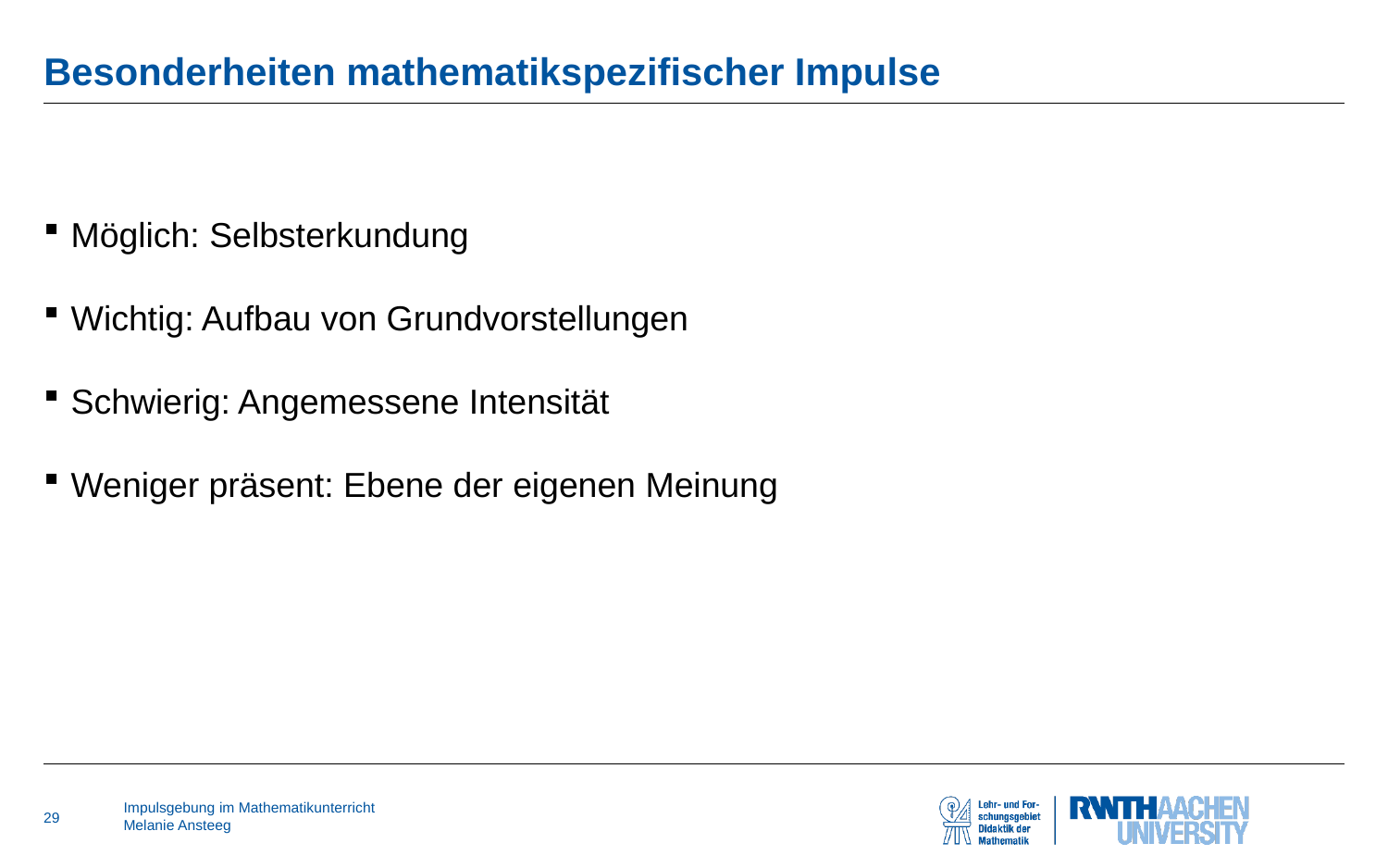

# Besonderheiten mathematikspezifischer Impulse
Möglich: Selbsterkundung

Wichtig: Aufbau von Grundvorstellungen

Schwierig: Angemessene Intensität

Weniger präsent: Ebene der eigenen Meinung